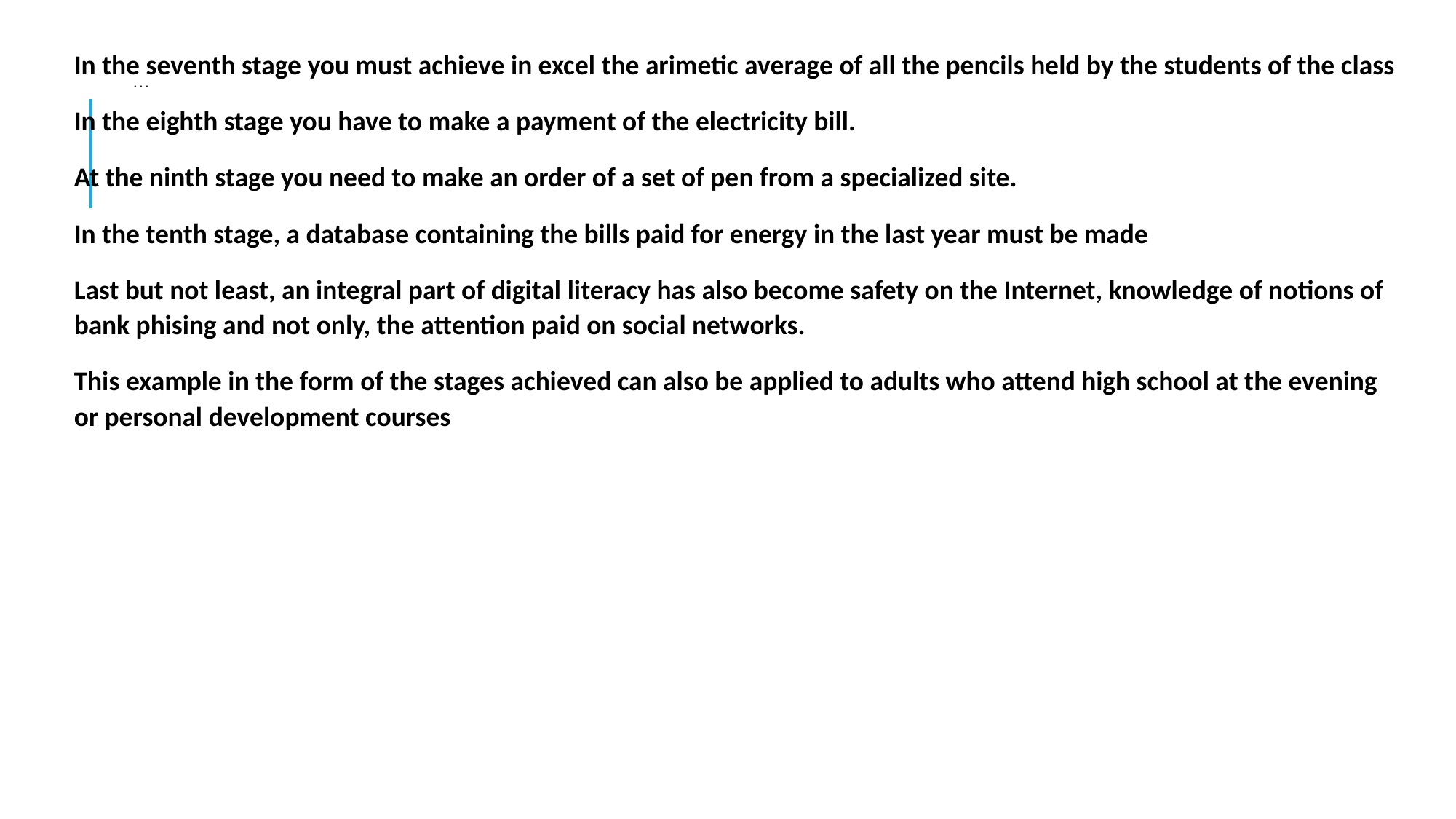

In the seventh stage you must achieve in excel the arimetic average of all the pencils held by the students of the class
In the eighth stage you have to make a payment of the electricity bill.
At the ninth stage you need to make an order of a set of pen from a specialized site.
In the tenth stage, a database containing the bills paid for energy in the last year must be made
Last but not least, an integral part of digital literacy has also become safety on the Internet, knowledge of notions of bank phising and not only, the attention paid on social networks.
This example in the form of the stages achieved can also be applied to adults who attend high school at the evening or personal development courses

# ...